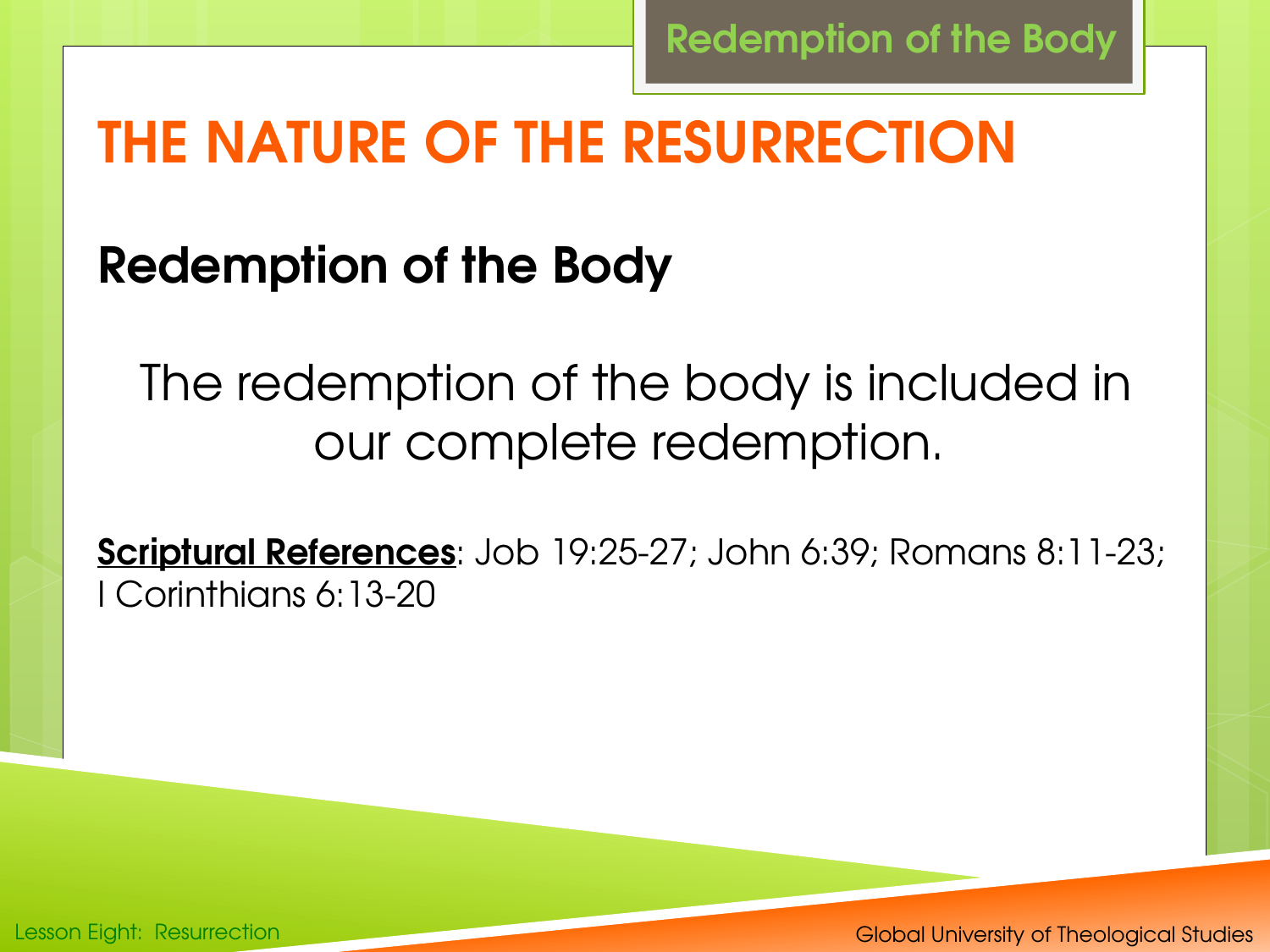

Redemption of the Body
THE NATURE OF THE RESURRECTION

Redemption of the Body
The redemption of the body is included in our complete redemption.

Scriptural References: Job 19:25-27; John 6:39; Romans 8:11-23; I Corinthians 6:13-20

 Global University of Theological Studies
Lesson Eight:  Resurrection